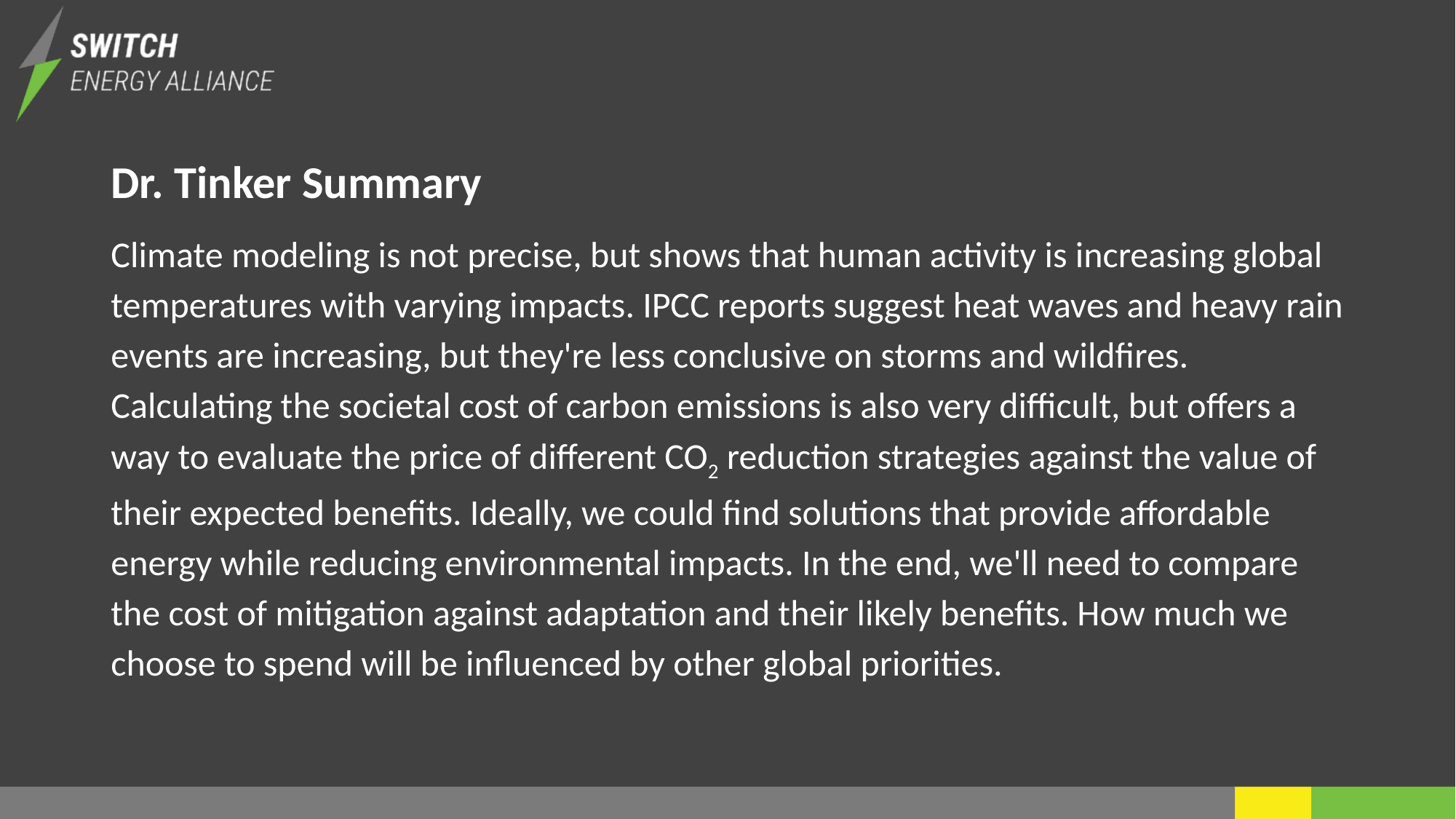

# Dr. Tinker Summary

Climate modeling is not precise, but shows that human activity is increasing global temperatures with varying impacts. IPCC reports suggest heat waves and heavy rain events are increasing, but they're less conclusive on storms and wildfires. Calculating the societal cost of carbon emissions is also very difficult, but offers a way to evaluate the price of different CO2 reduction strategies against the value of their expected benefits. Ideally, we could find solutions that provide affordable energy while reducing environmental impacts. In the end, we'll need to compare the cost of mitigation against adaptation and their likely benefits. How much we choose to spend will be influenced by other global priorities.